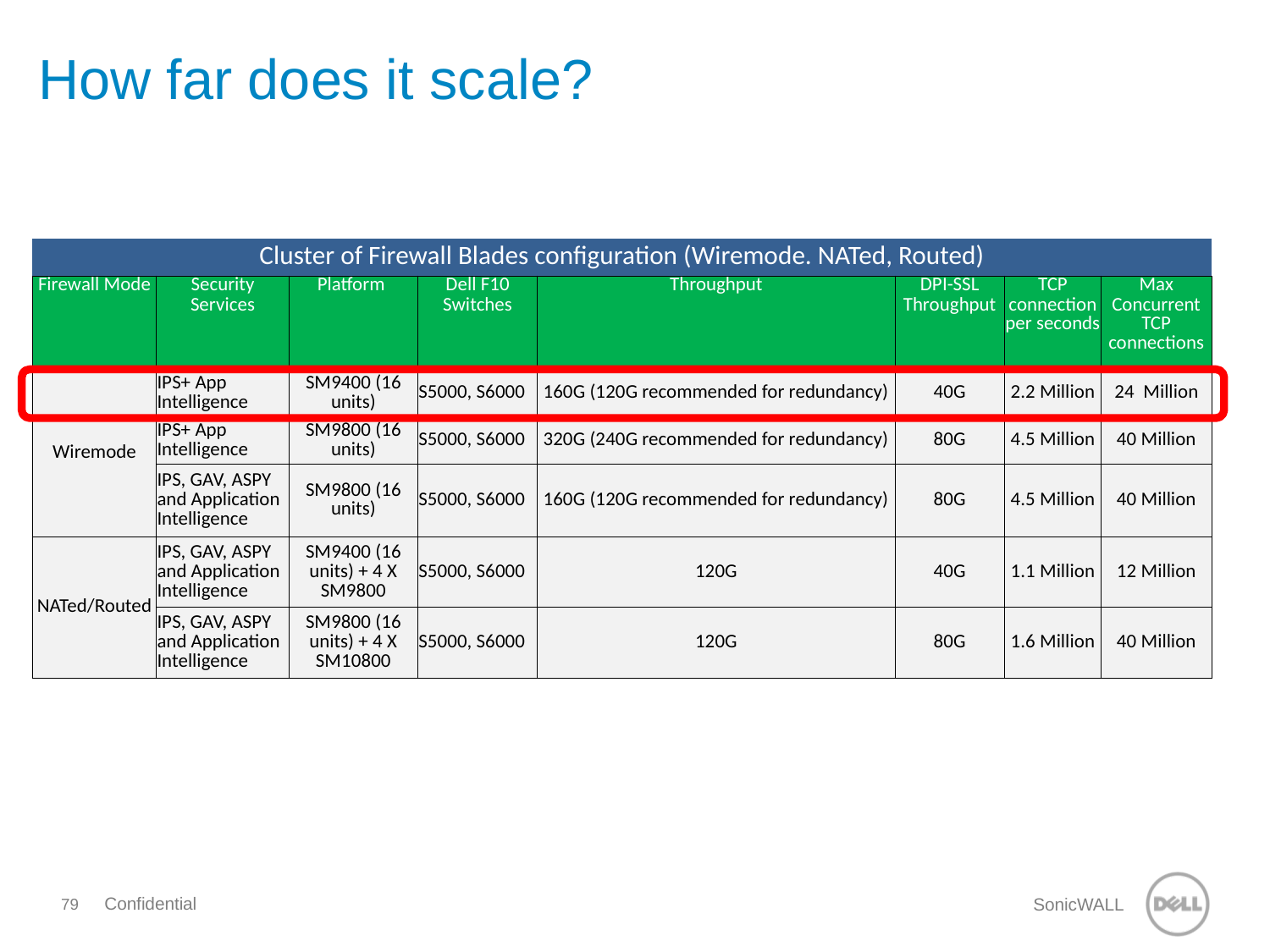

# How far does it scale?
| Cluster of Firewall Blades configuration (Wiremode. NATed, Routed) |  |  |  |  |  |  |  |
| --- | --- | --- | --- | --- | --- | --- | --- |
| Firewall Mode | Security Services | Platform | Dell F10 Switches | Throughput | DPI-SSL Throughput | TCP connection per seconds | Max Concurrent TCP connections |
| Wiremode | IPS+ App Intelligence | SM9400 (16 units) | S5000, S6000 | 160G (120G recommended for redundancy) | 40G | 2.2 Million | 24 Million |
|  | IPS+ App Intelligence | SM9800 (16 units) | S5000, S6000 | 320G (240G recommended for redundancy) | 80G | 4.5 Million | 40 Million |
|  | IPS, GAV, ASPY and Application Intelligence | SM9800 (16 units) | S5000, S6000 | 160G (120G recommended for redundancy) | 80G | 4.5 Million | 40 Million |
| NATed/Routed | IPS, GAV, ASPY and Application Intelligence | SM9400 (16 units) + 4 X SM9800 | S5000, S6000 | 120G | 40G | 1.1 Million | 12 Million |
|  | IPS, GAV, ASPY and Application Intelligence | SM9800 (16 units) + 4 X SM10800 | S5000, S6000 | 120G | 80G | 1.6 Million | 40 Million |